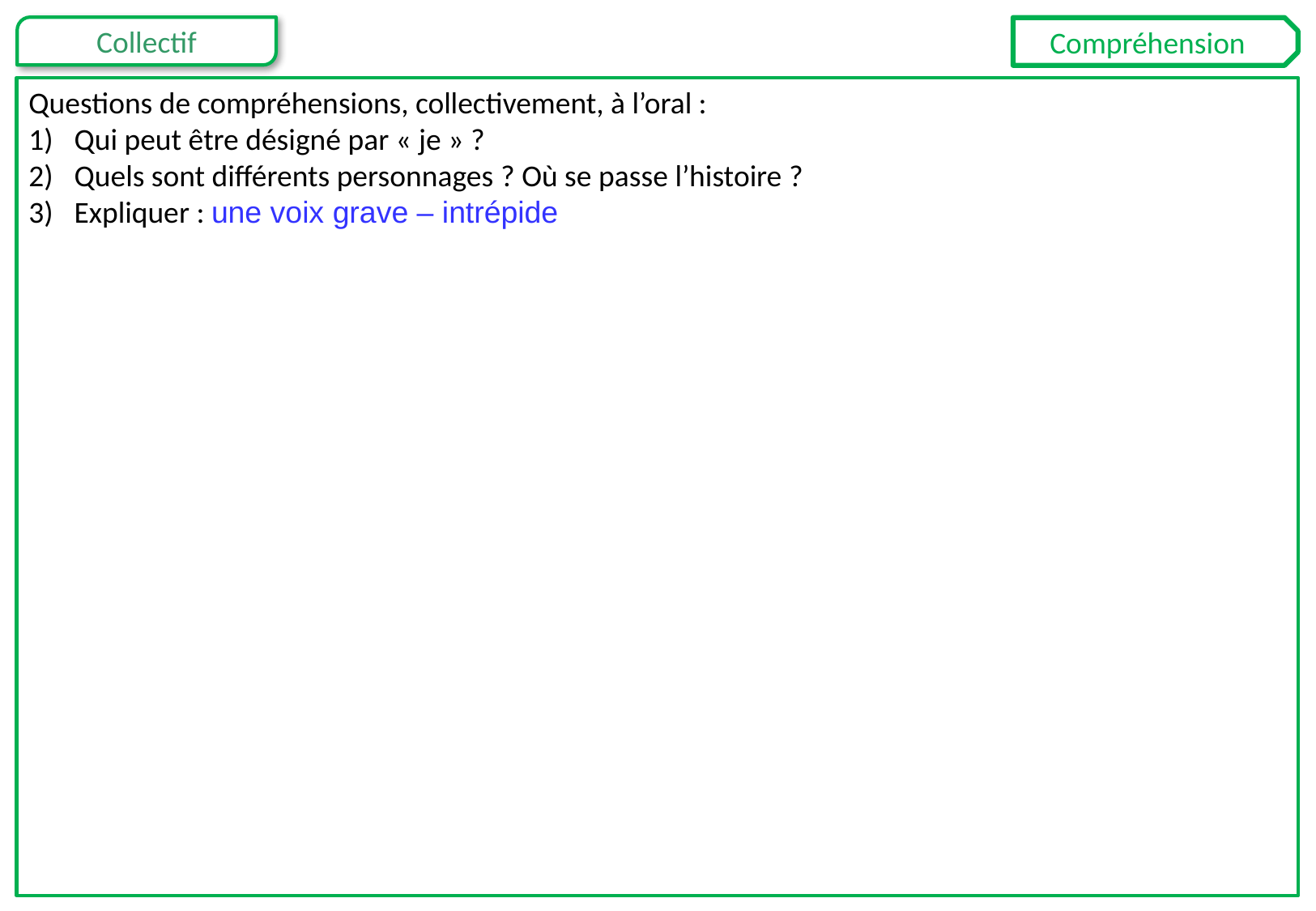

Compréhension
Questions de compréhensions, collectivement, à l’oral :
Qui peut être désigné par « je » ?
Quels sont différents personnages ? Où se passe l’histoire ?
Expliquer : une voix grave – intrépide